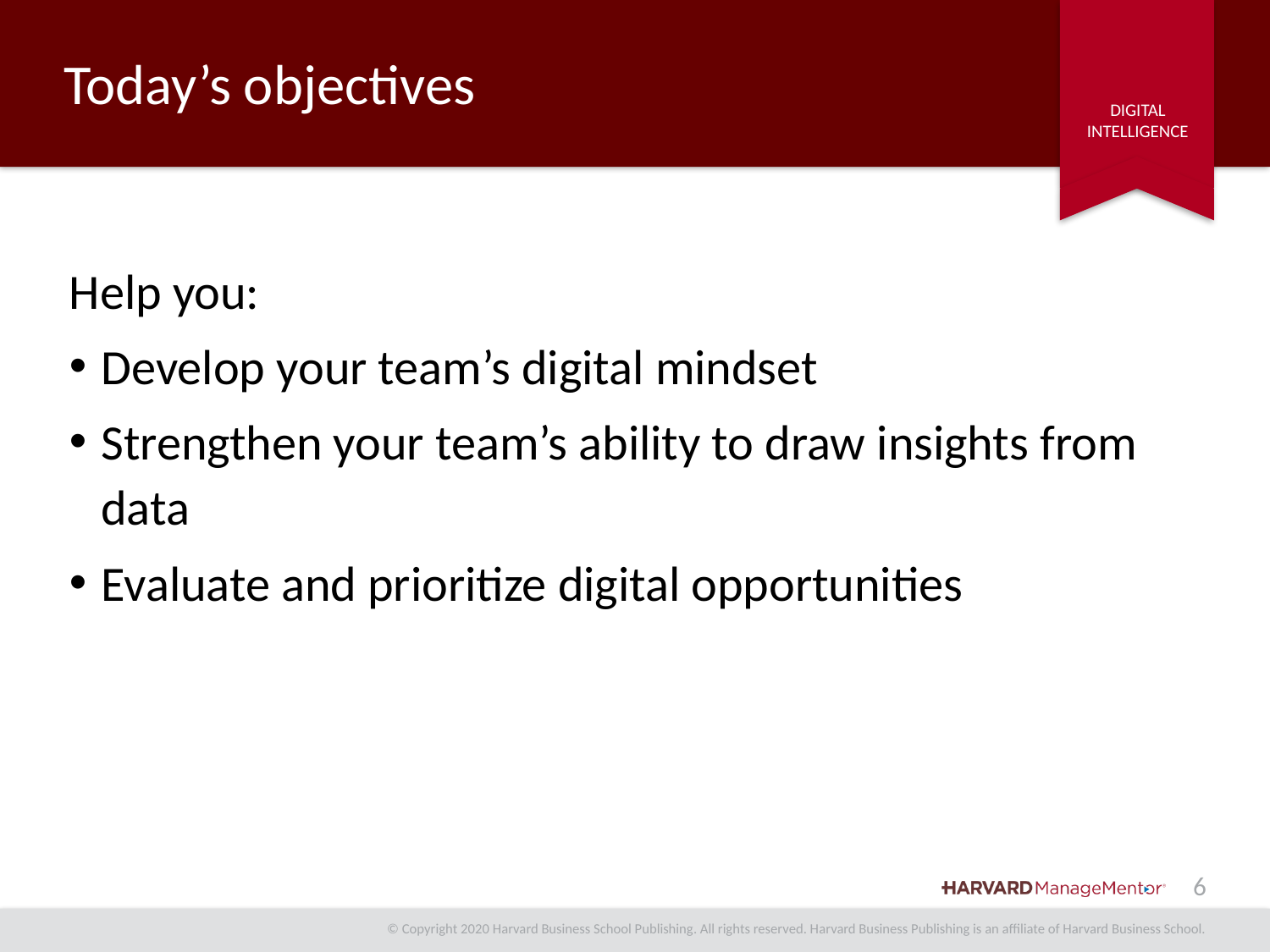

# Today’s objectives
Help you:
Develop your team’s digital mindset
Strengthen your team’s ability to draw insights from data
Evaluate and prioritize digital opportunities